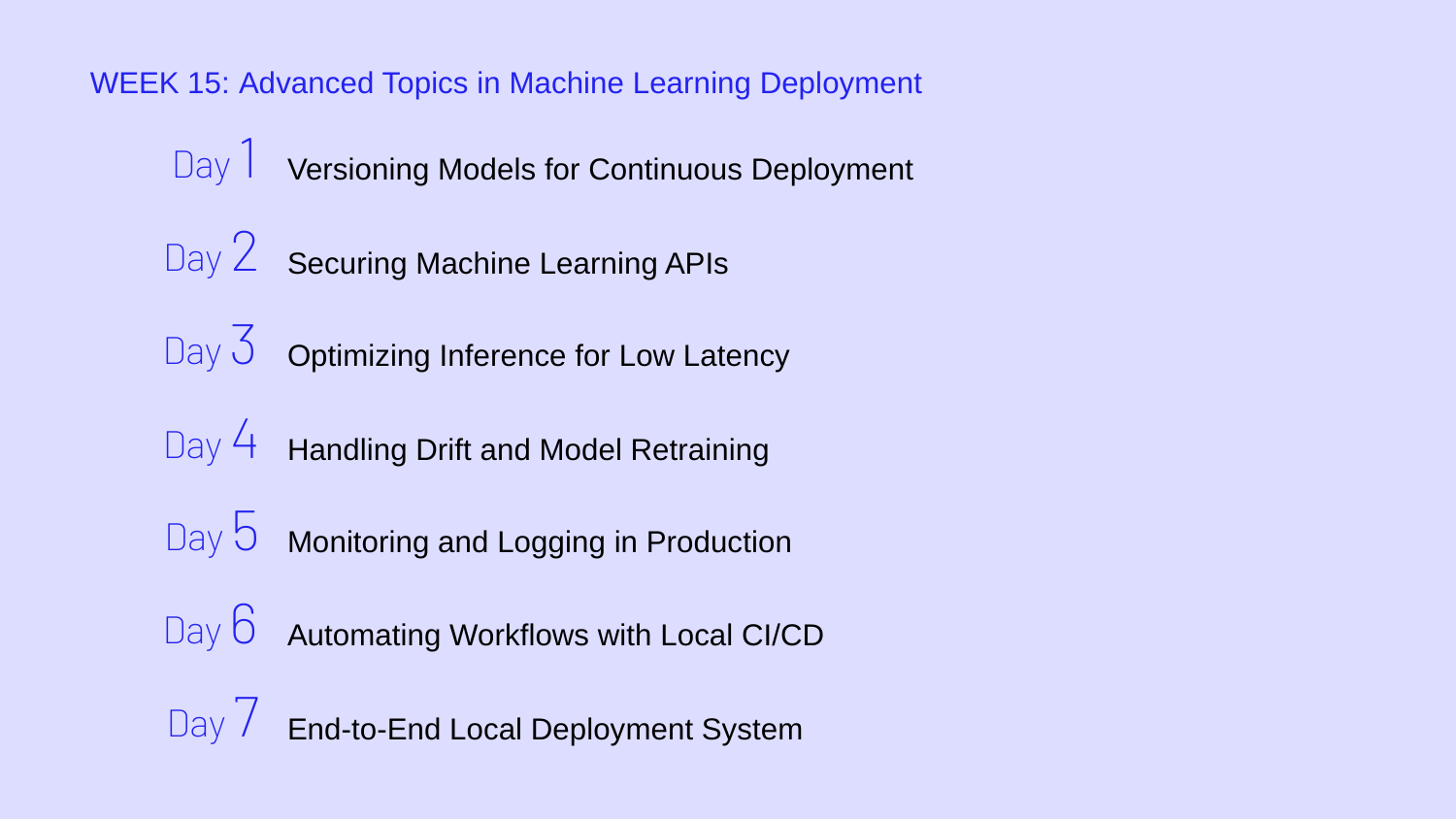

WEEK 15: Advanced Topics in Machine Learning Deployment
Day 1
Versioning Models for Continuous Deployment
Day 2
Securing Machine Learning APIs
Day 3
Optimizing Inference for Low Latency
Day 4
Handling Drift and Model Retraining
Day 5
Monitoring and Logging in Production
Day 6
Automating Workflows with Local CI/CD
Day 7
End-to-End Local Deployment System